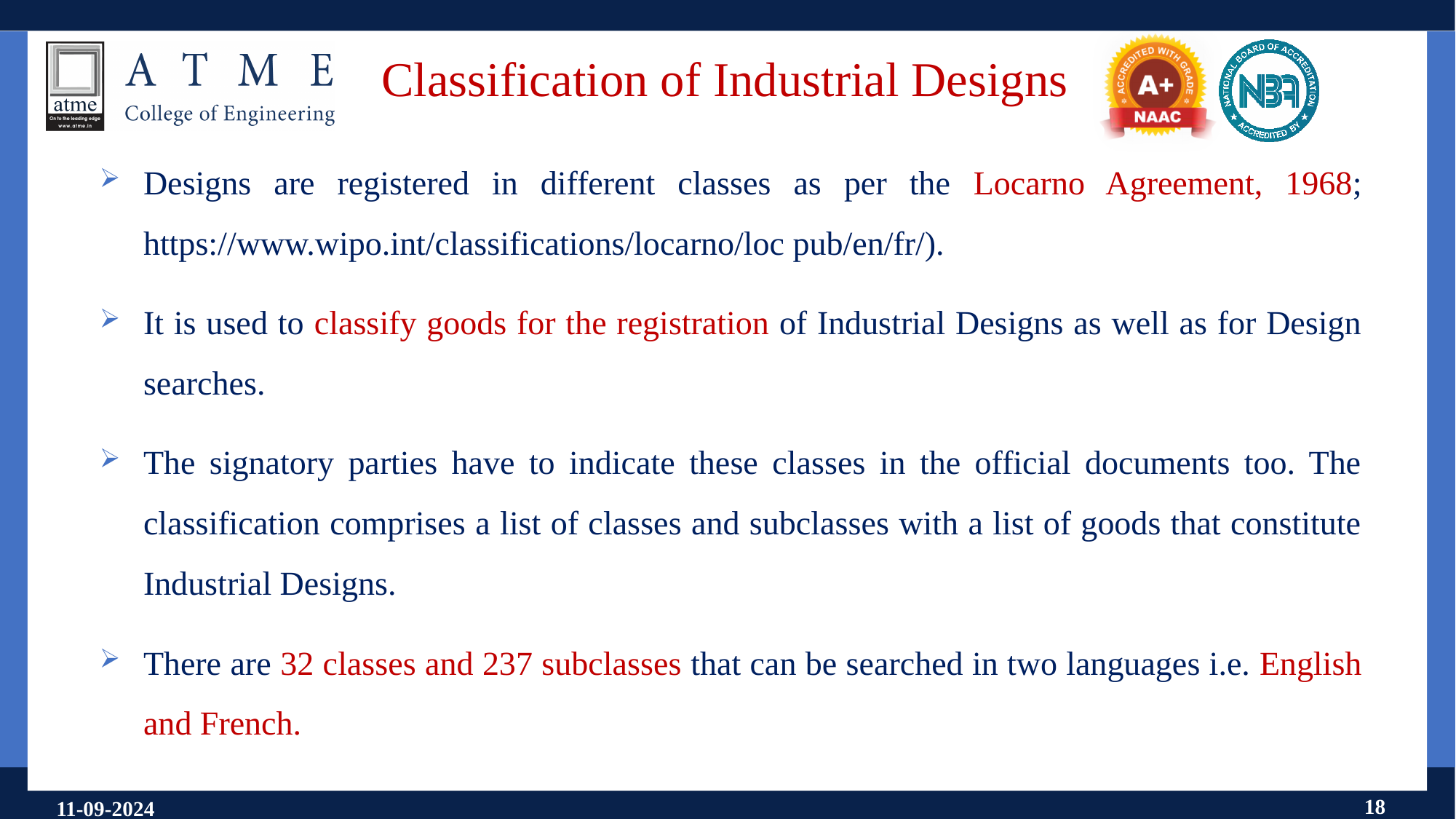

# Classification of Industrial Designs
Designs are registered in different classes as per the Locarno Agreement, 1968; https://www.wipo.int/classifications/locarno/loc pub/en/fr/).
It is used to classify goods for the registration of Industrial Designs as well as for Design searches.
The signatory parties have to indicate these classes in the official documents too. The classification comprises a list of classes and subclasses with a list of goods that constitute Industrial Designs.
There are 32 classes and 237 subclasses that can be searched in two languages i.e. English and French.
18
11-09-2024